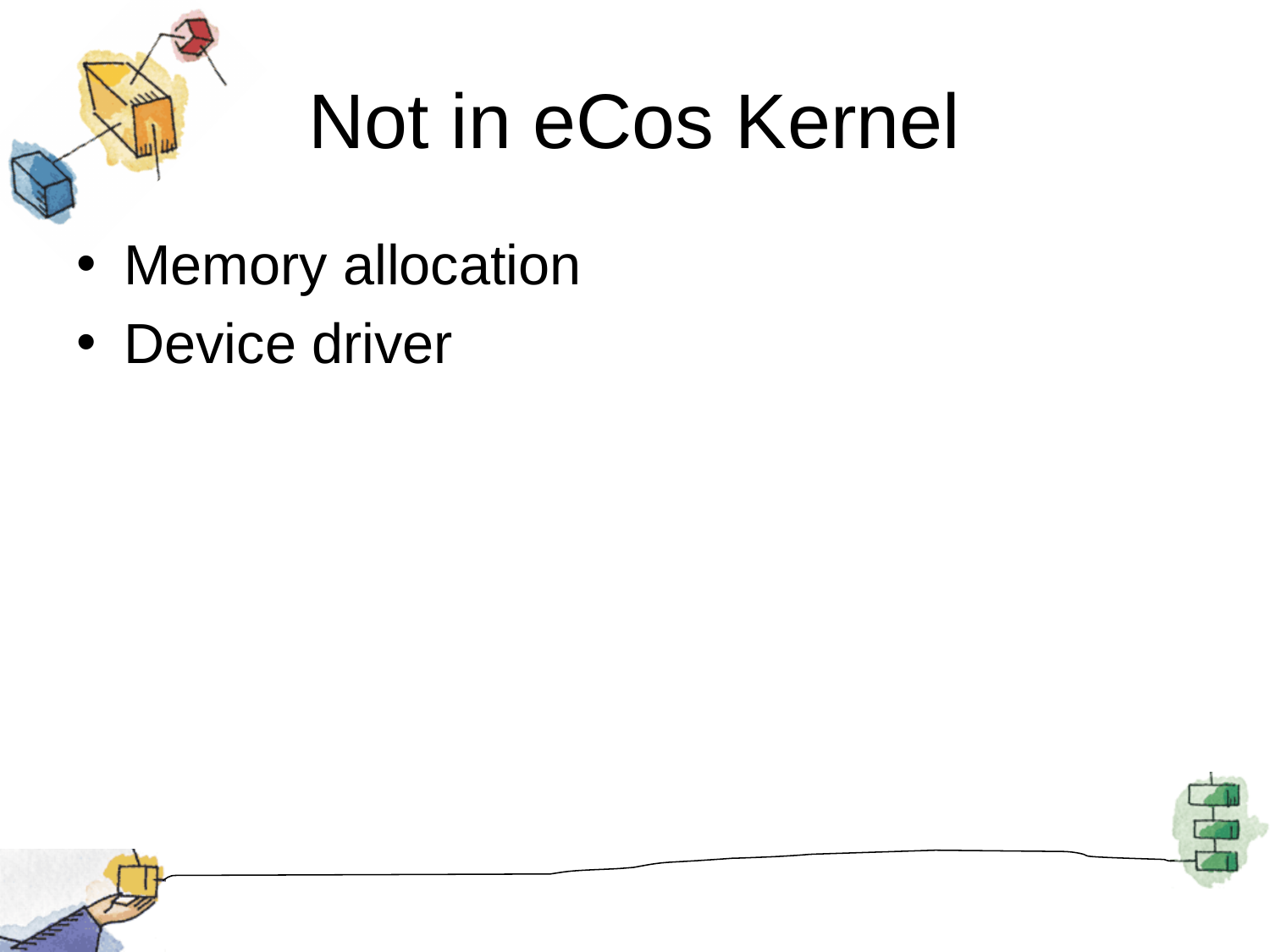

# Not in eCos Kernel
Memory allocation
Device driver